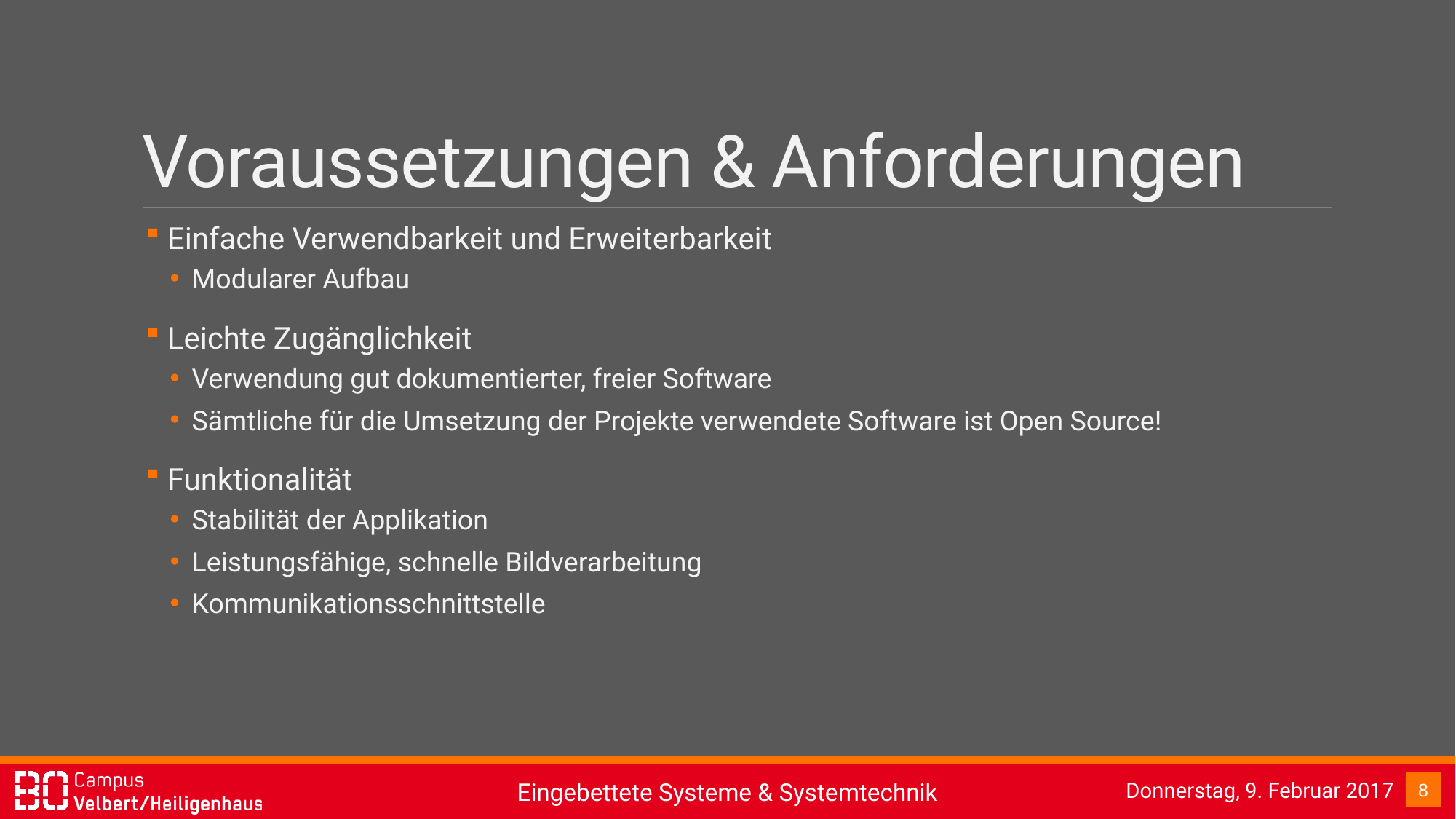

# Voraussetzungen & Anforderungen
 Einfache Verwendbarkeit und Erweiterbarkeit
Modularer Aufbau
 Leichte Zugänglichkeit
Verwendung gut dokumentierter, freier Software
Sämtliche für die Umsetzung der Projekte verwendete Software ist Open Source!
 Funktionalität
Stabilität der Applikation
Leistungsfähige, schnelle Bildverarbeitung
Kommunikationsschnittstelle

Donnerstag, 9. Februar 2017
8